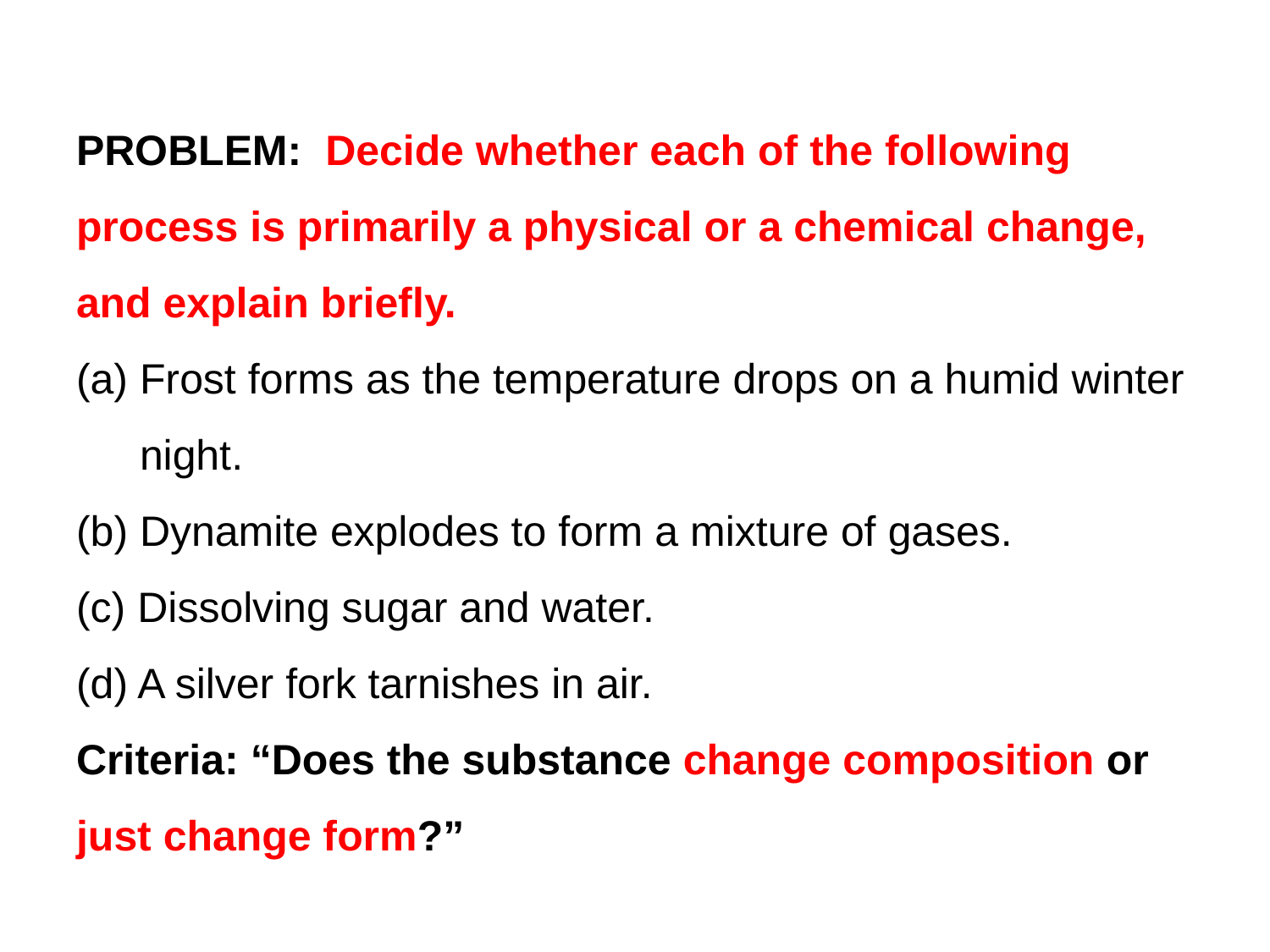

PROBLEM:  Decide whether each of the following process is primarily a physical or a chemical change, and explain briefly.
Frost forms as the temperature drops on a humid winter night.
(b) Dynamite explodes to form a mixture of gases.
(c) Dissolving sugar and water.
(d) A silver fork tarnishes in air.
Criteria: “Does the substance change composition or just change form?”